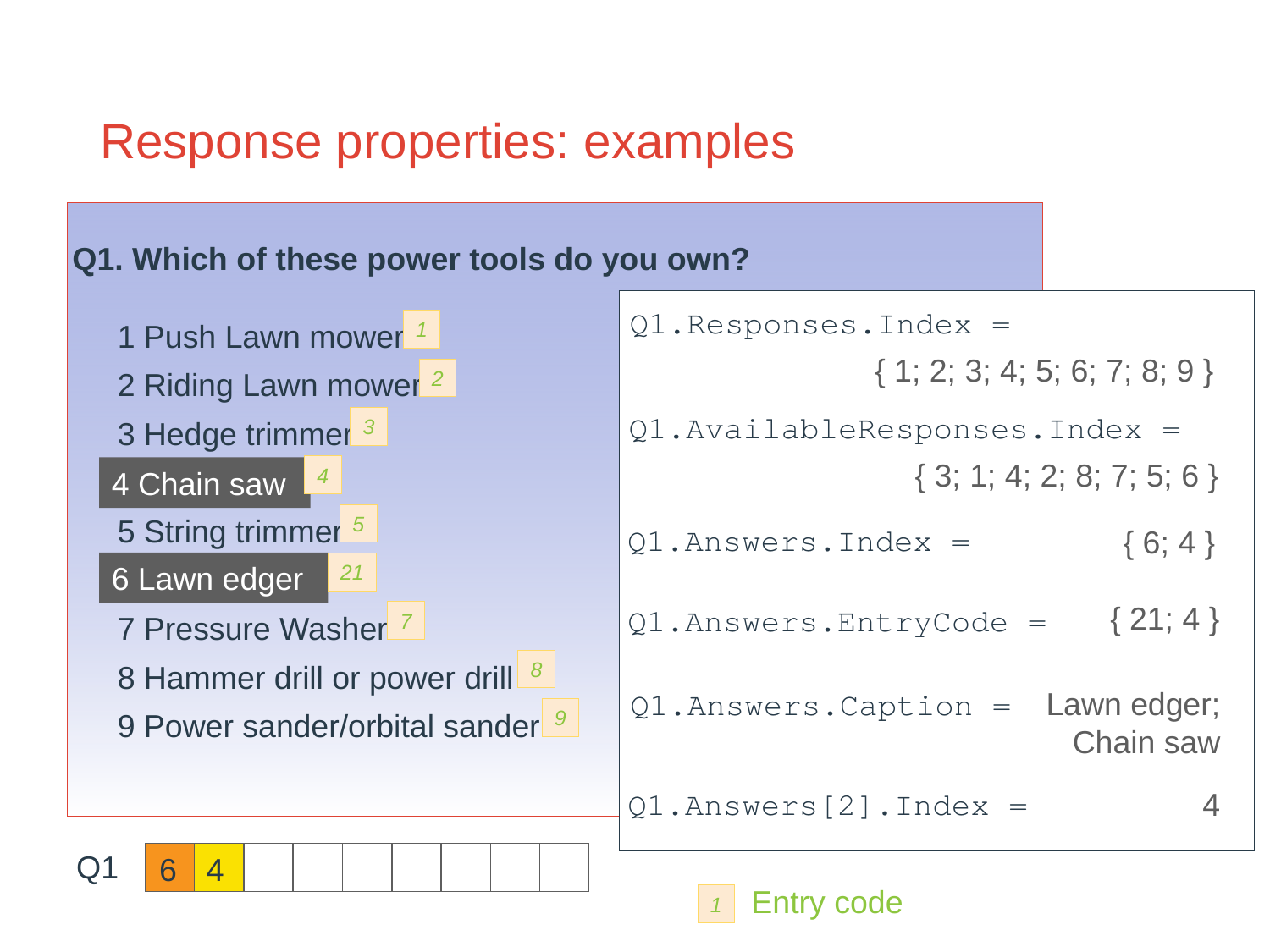

# Response properties: examples

Q1. Which of these power tools do you own?

Q1.Responses.Index =
1 Push Lawn mower
2 Riding Lawn mower
3 Hedge trimmer
4 Chain saw
5 String trimmer
6 Lawn edger
7 Pressure Washer
8 Hammer drill or power drill
9 Power sander/orbital sander

1
{ 1; 2; 3; 4; 5; 6; 7; 8; 9 }
2
Q1.AvailableResponses.Index =
3
{ 3; 1; 4; 2; 8; 7; 5; 6 }
4
4 Chain saw
5
Q1.Answers.Index =
{ 6; 4 }
6 Lawn edger
21
{ 21; 4 }
Q1.Answers.EntryCode =
7
8
Q1.Answers.Caption =
Lawn edger; Chain saw
9
Q1.Answers[2].Index =
4
Q1

6

4

Entry code
1